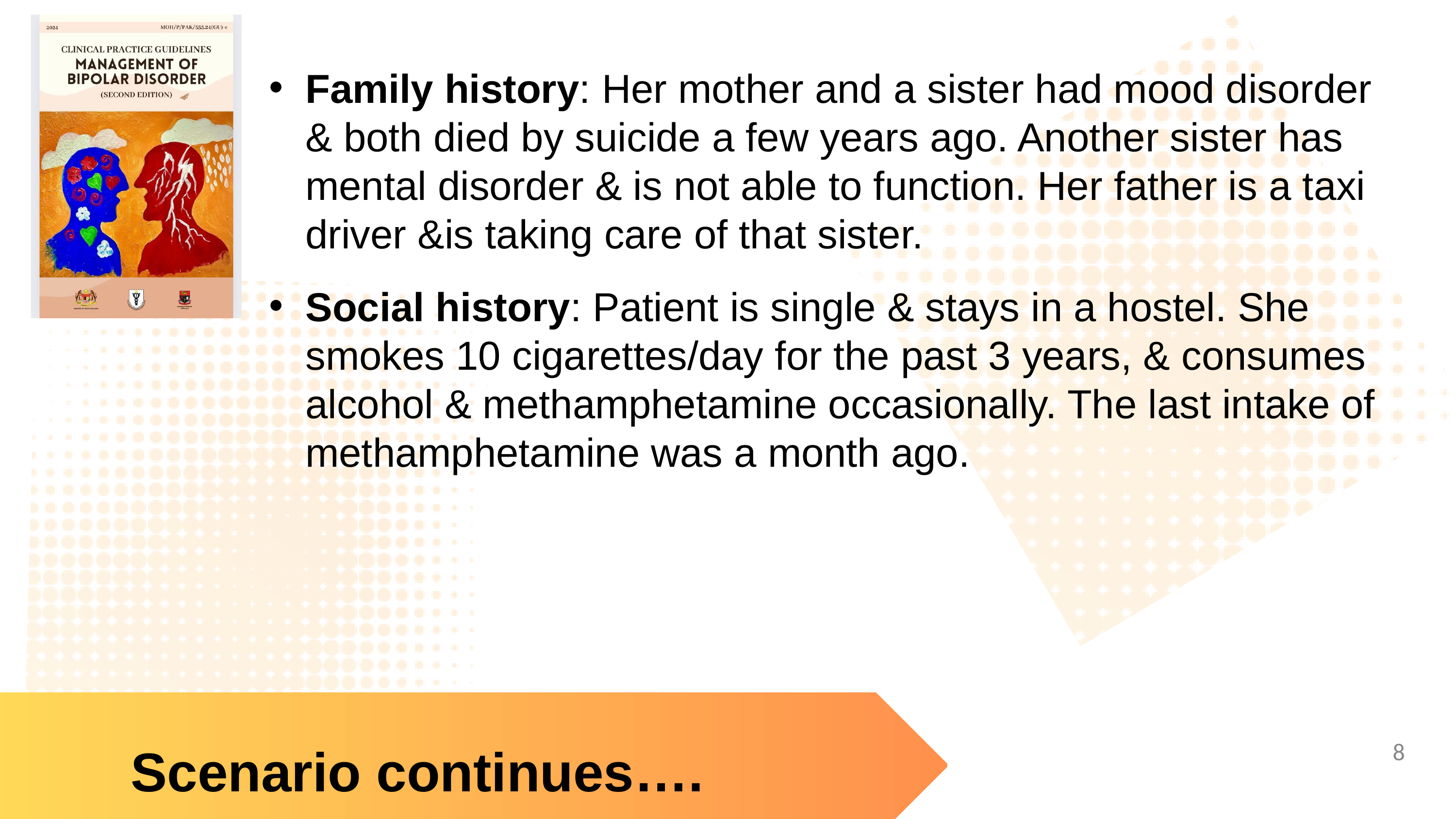

Family history: Her mother and a sister had mood disorder & both died by suicide a few years ago. Another sister has mental disorder & is not able to function. Her father is a taxi driver &is taking care of that sister.

Social history: Patient is single & stays in a hostel. She smokes 10 cigarettes/day for the past 3 years, & consumes alcohol & methamphetamine occasionally. The last intake of methamphetamine was a month ago.

Scenario continues….

8